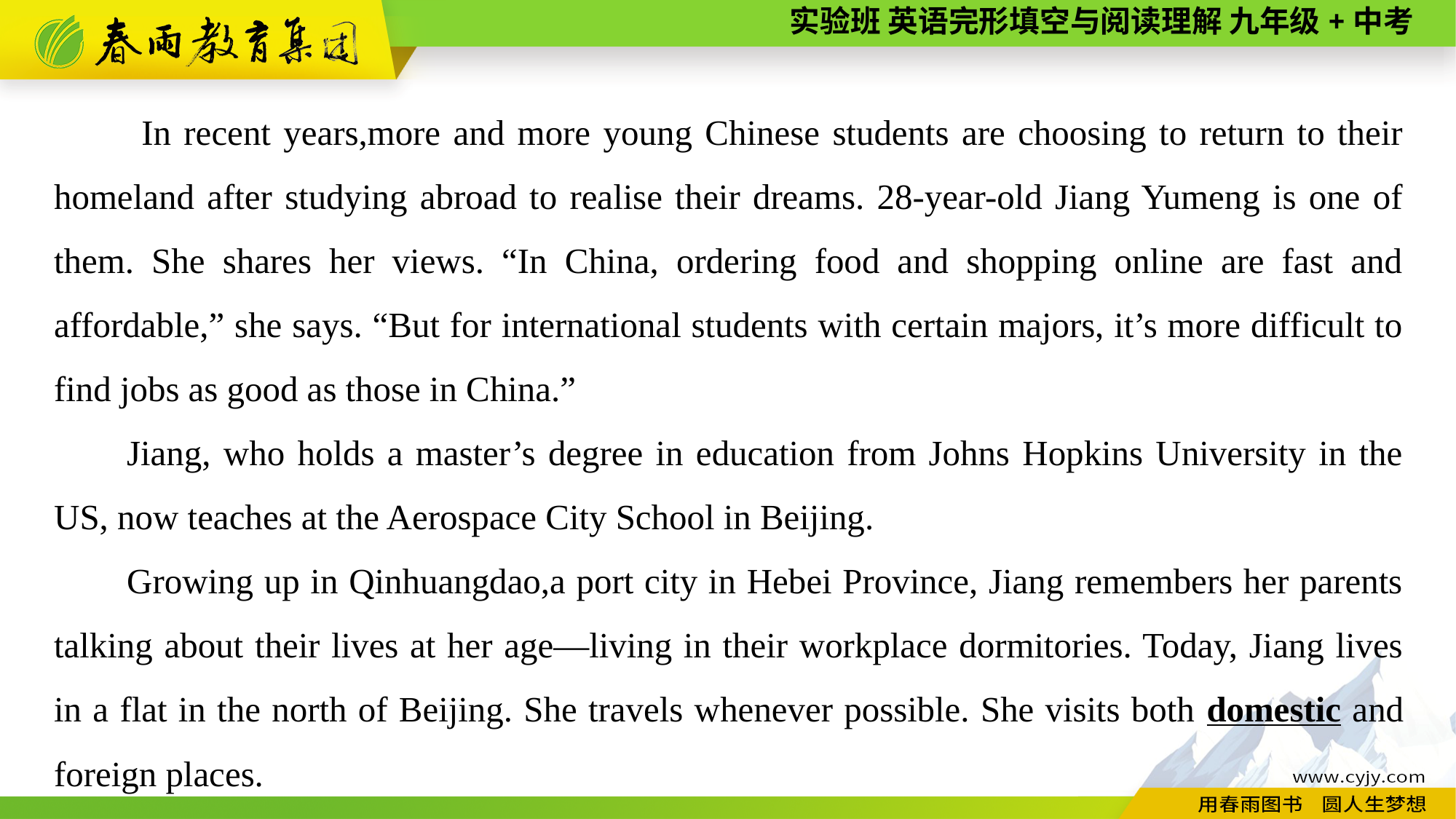

In recent years,more and more young Chinese students are choosing to return to their homeland after studying abroad to realise their dreams. 28-year-old Jiang Yumeng is one of them. She shares her views. “In China, ordering food and shopping online are fast and affordable,” she says. “But for international students with certain majors, it’s more difficult to find jobs as good as those in China.”
Jiang, who holds a master’s degree in education from Johns Hopkins University in the US, now teaches at the Aerospace City School in Beijing.
Growing up in Qinhuangdao,a port city in Hebei Province, Jiang remembers her parents talking about their lives at her age—living in their workplace dormitories. Today, Jiang lives in a flat in the north of Beijing. She travels whenever possible. She visits both domestic and foreign places.